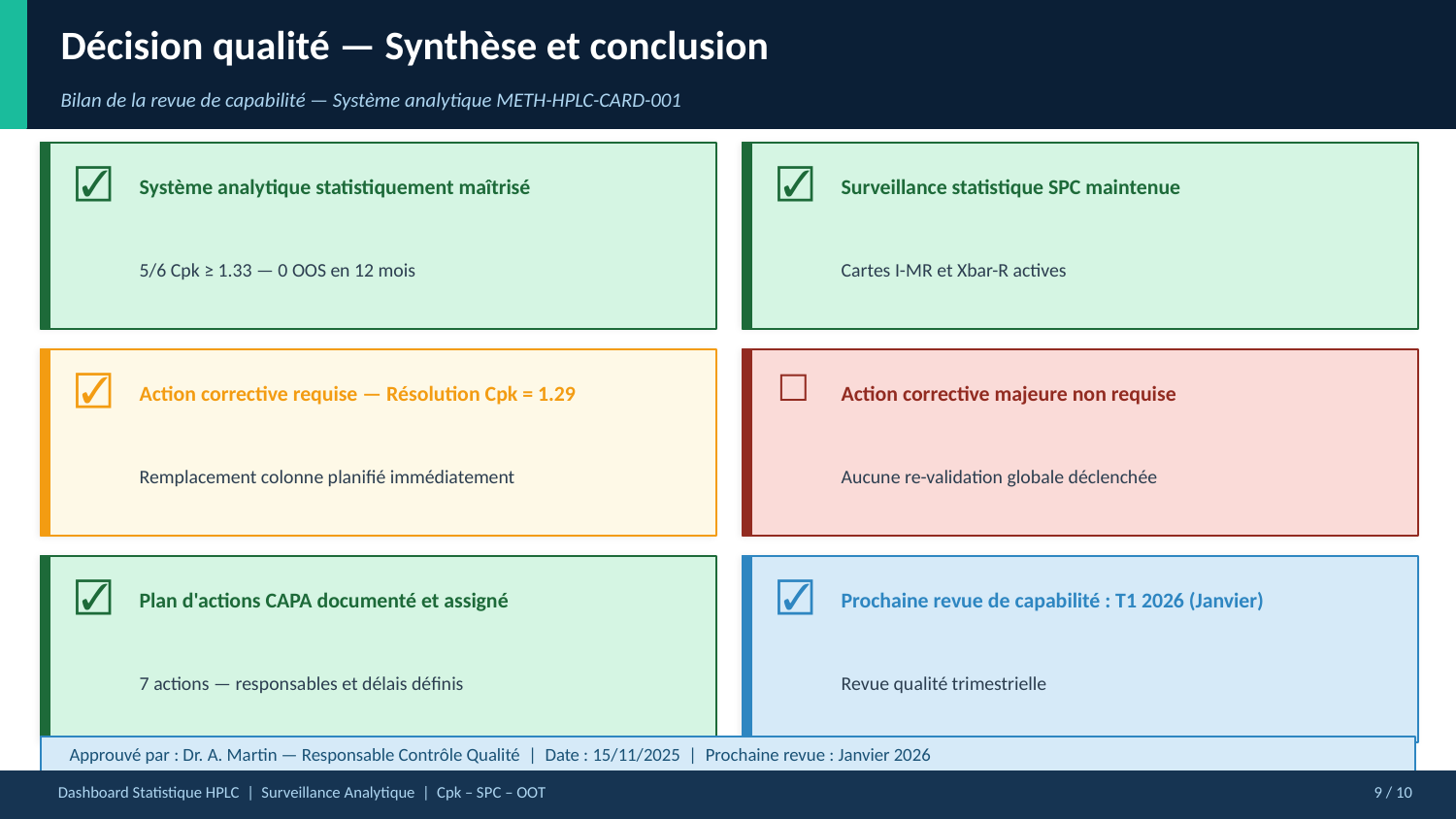

Décision qualité — Synthèse et conclusion
Bilan de la revue de capabilité — Système analytique METH-HPLC-CARD-001

☑
Système analytique statistiquement maîtrisé
☑
Surveillance statistique SPC maintenue
5/6 Cpk ≥ 1.33 — 0 OOS en 12 mois
Cartes I-MR et Xbar-R actives

☑
Action corrective requise — Résolution Cpk = 1.29
☐
Action corrective majeure non requise
Remplacement colonne planifié immédiatement
Aucune re-validation globale déclenchée

☑
Plan d'actions CAPA documenté et assigné
☑
Prochaine revue de capabilité : T1 2026 (Janvier)
7 actions — responsables et délais définis
Revue qualité trimestrielle

Approuvé par : Dr. A. Martin — Responsable Contrôle Qualité  |  Date : 15/11/2025  |  Prochaine revue : Janvier 2026

Dashboard Statistique HPLC  |  Surveillance Analytique  |  Cpk – SPC – OOT
9 / 10